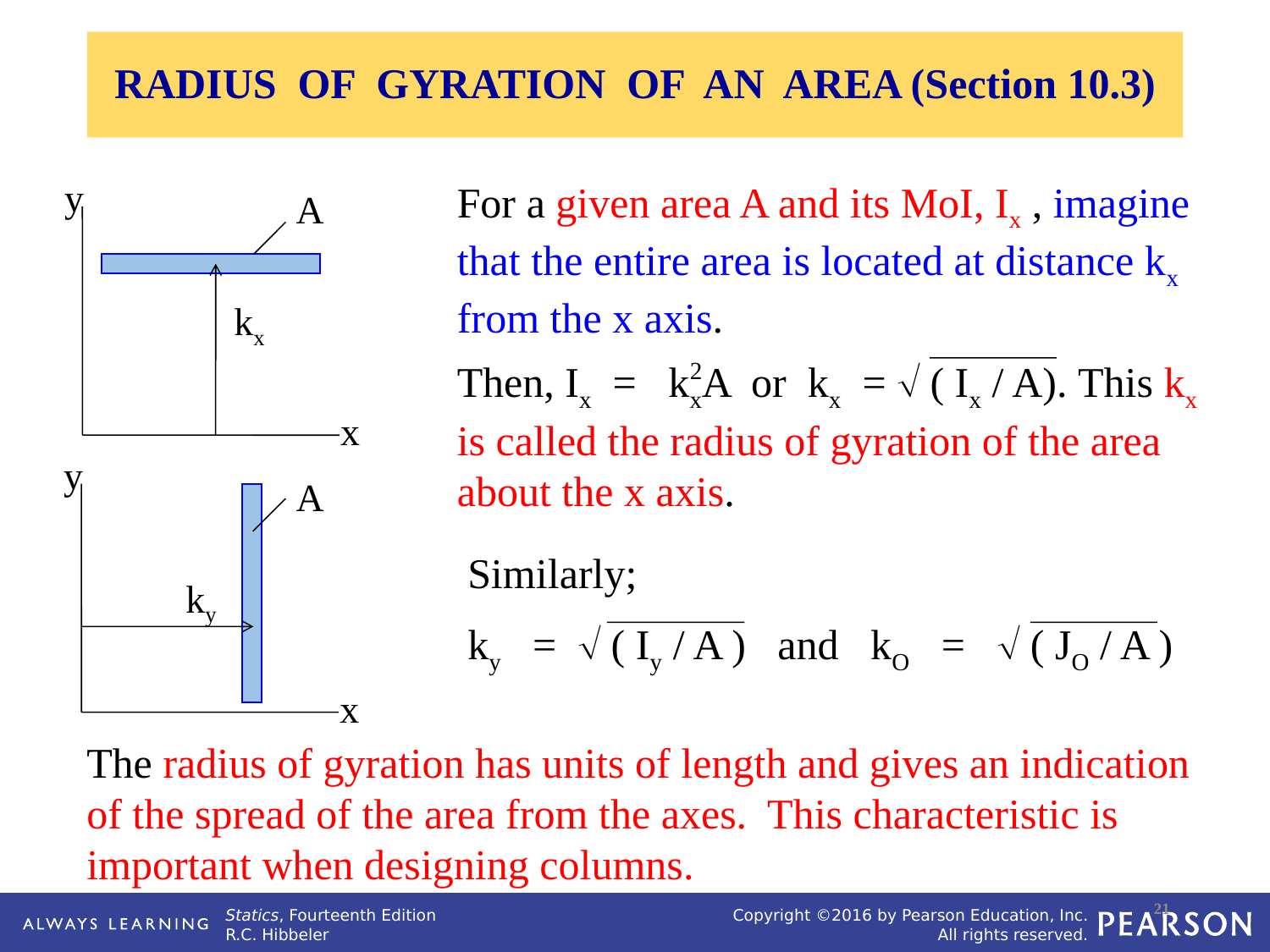

RADIUS  OF  GYRATION  OF  AN  AREA (Section 10.3)
y
A

kx
x

For a given area A and its MoI, Ix , imagine that the entire area is located at distance kx from the x axis.
Then, Ix  =   kxA  or  kx  = √ ( Ix / A). This kx is called the radius of gyration of the area about the x axis.
2

y
A

ky

x

Similarly;
ky   =  √ ( Iy / A )   and   kO   =   √ ( JO / A )

The radius of gyration has units of length and gives an indication of the spread of the area from the axes.  This characteristic is important when designing columns.
21